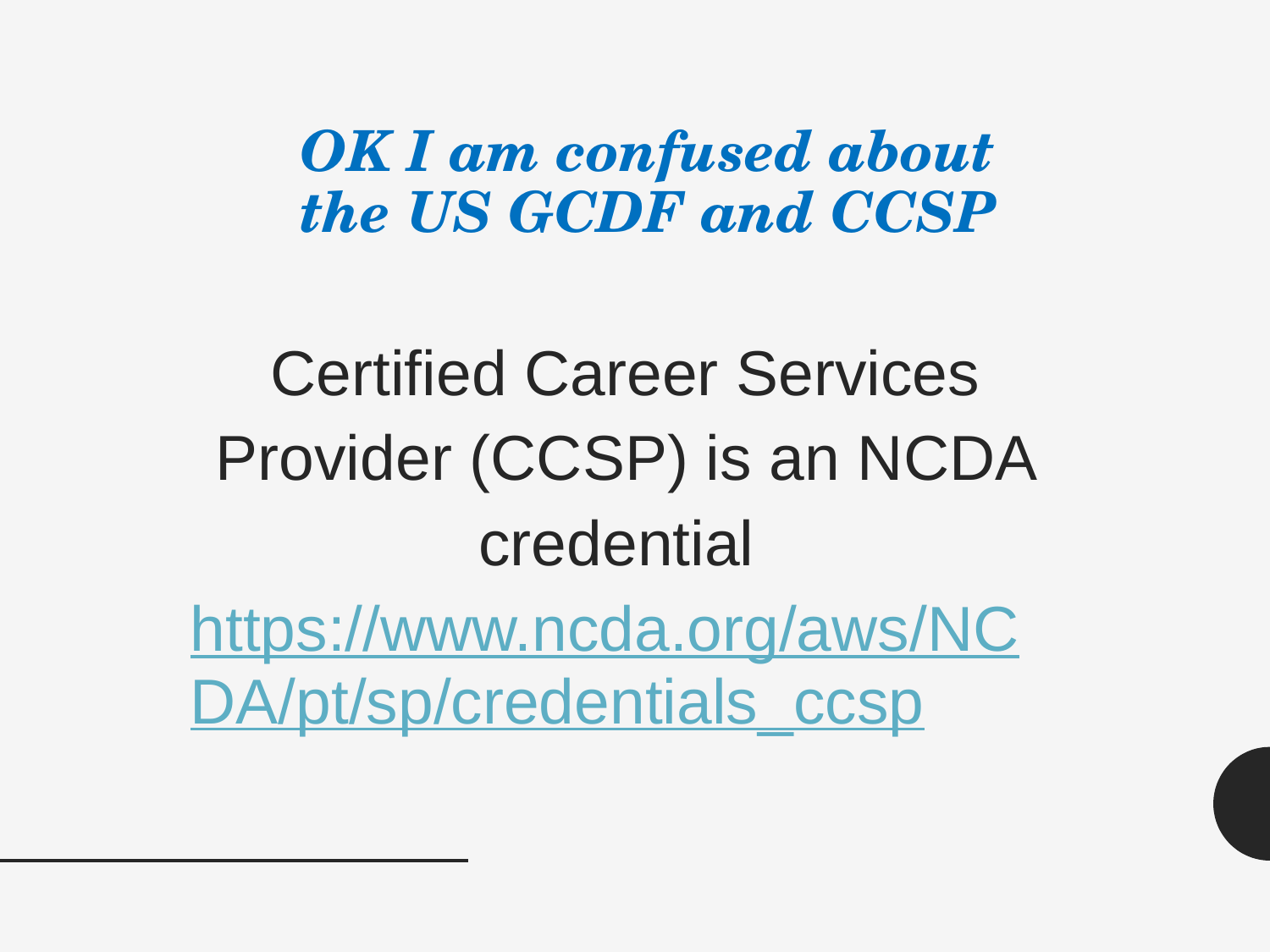

# OK I am confused about the US GCDF and CCSP
Certified Career Services Provider (CCSP) is an NCDA credential https://www.ncda.org/aws/NCDA/pt/sp/credentials_ccsp